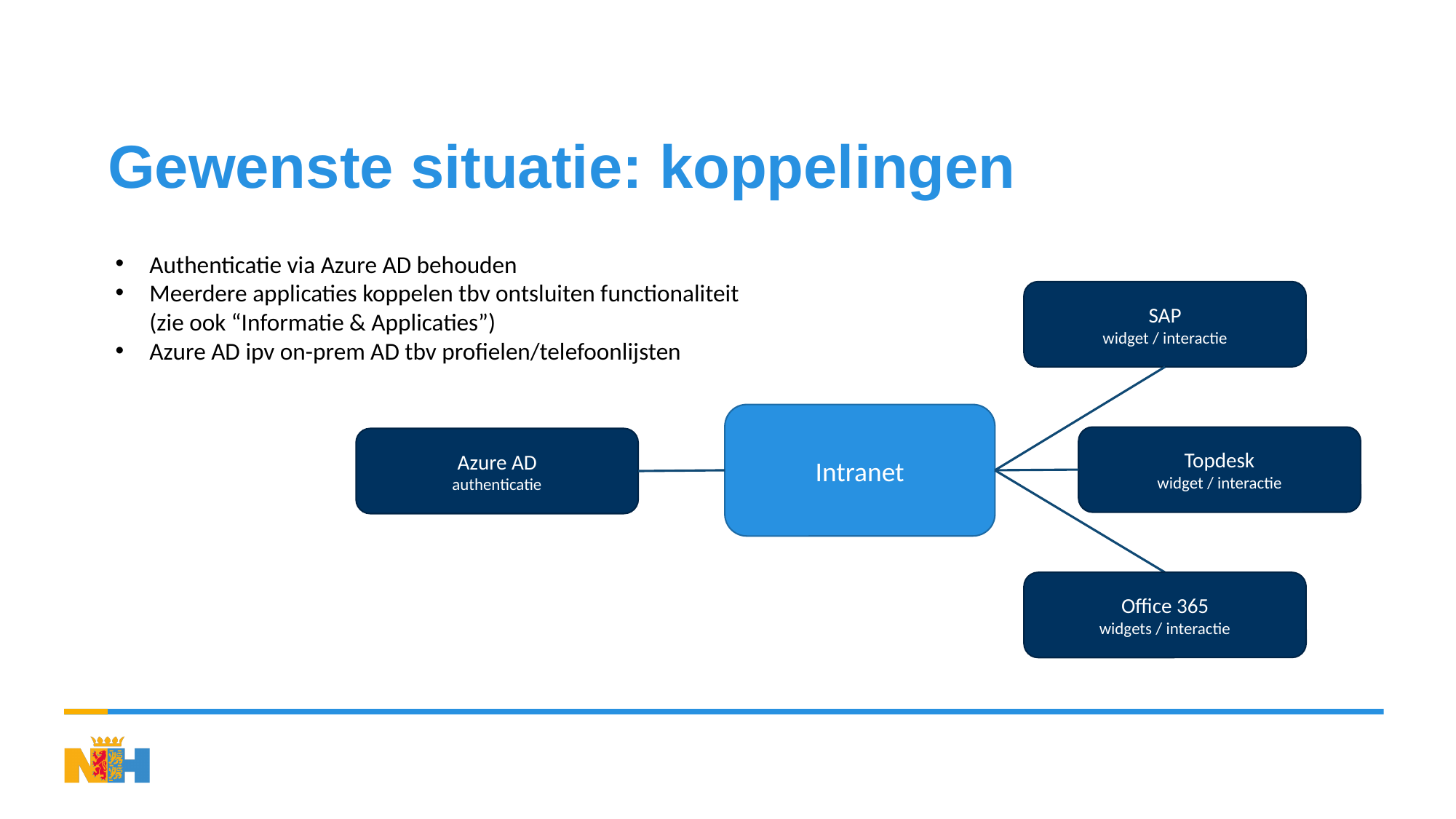

# Gewenste situatie: koppelingen
Authenticatie via Azure AD behouden
Meerdere applicaties koppelen tbv ontsluiten functionaliteit
(zie ook “Informatie & Applicaties”)
Azure AD ipv on-prem AD tbv profielen/telefoonlijsten

SAP
widget / interactie
Intranet
Topdesk
widget / interactie
Azure AD
authenticatie
Office 365
widgets / interactie